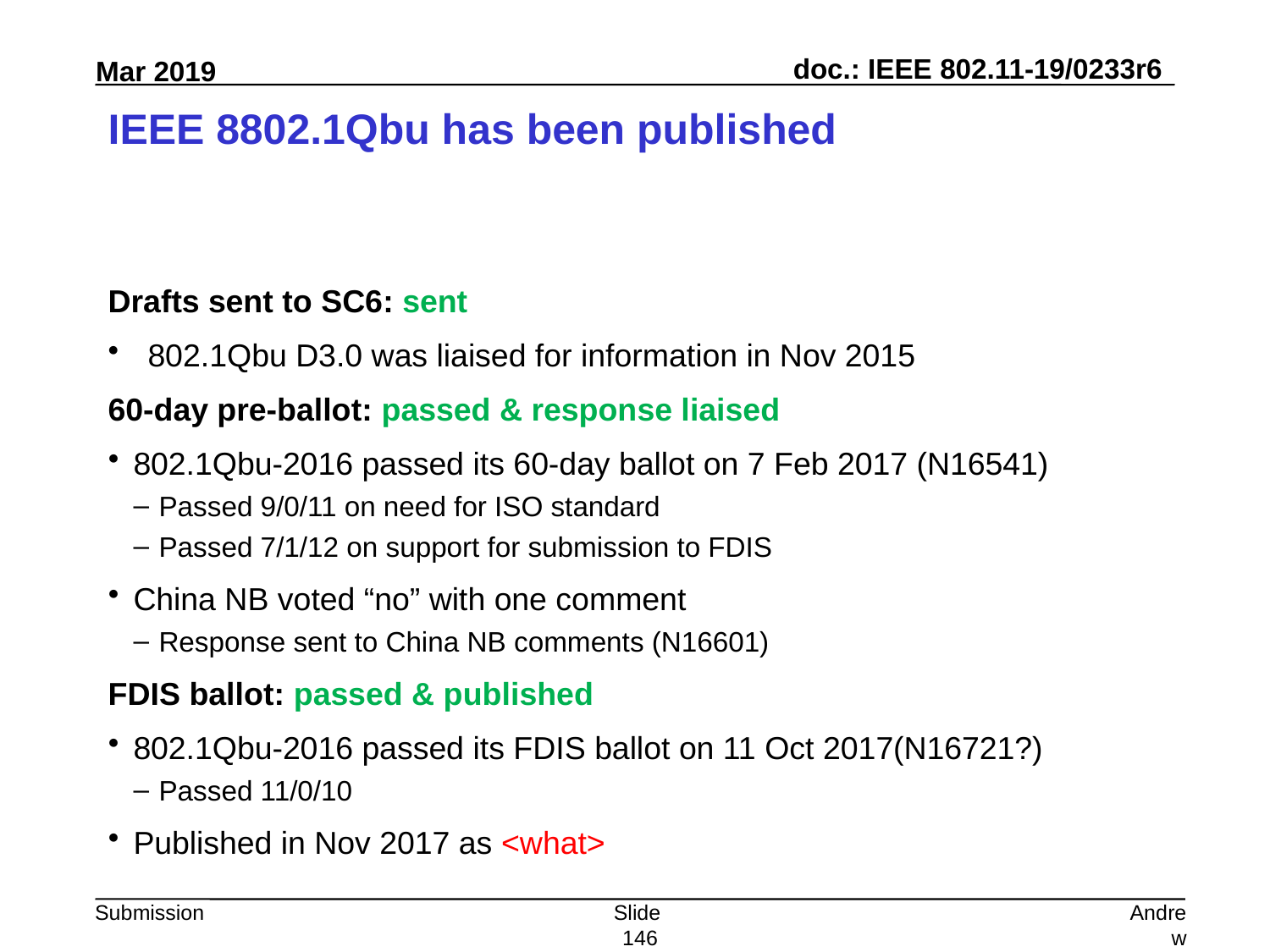

# IEEE 8802.1Qbu has been published
Drafts sent to SC6: sent
802.1Qbu D3.0 was liaised for information in Nov 2015
60-day pre-ballot: passed & response liaised
802.1Qbu-2016 passed its 60-day ballot on 7 Feb 2017 (N16541)
Passed 9/0/11 on need for ISO standard
Passed 7/1/12 on support for submission to FDIS
China NB voted “no” with one comment
Response sent to China NB comments (N16601)
FDIS ballot: passed & published
802.1Qbu-2016 passed its FDIS ballot on 11 Oct 2017(N16721?)
Passed 11/0/10
Published in Nov 2017 as <what>

Slide 146
Andrew Myles, Cisco